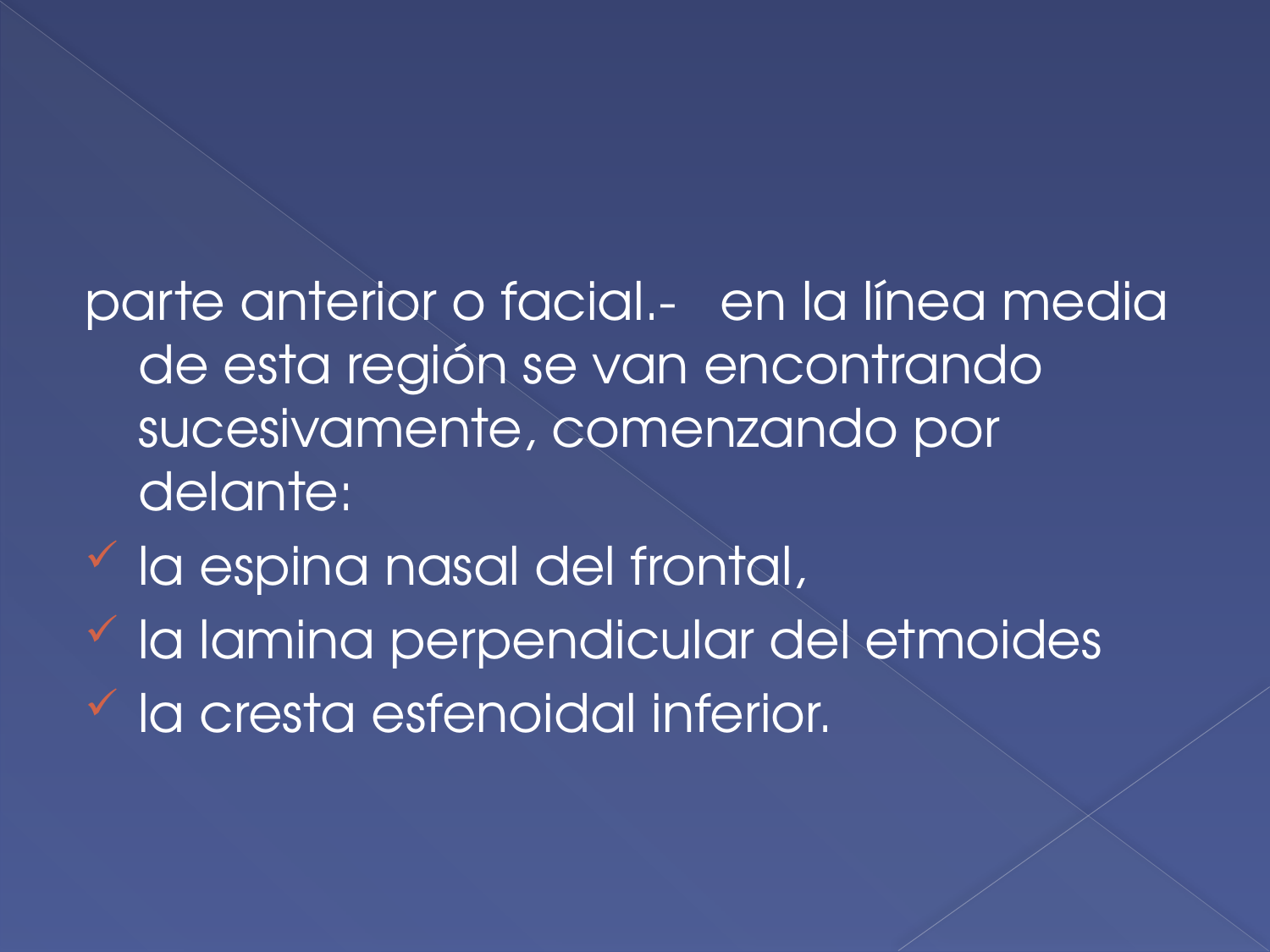

#
parte anterior o facial.-   en la línea media de esta región se van encontrando sucesivamente, comenzando por delante:
la espina nasal del frontal,
la lamina perpendicular del etmoides
la cresta esfenoidal inferior.